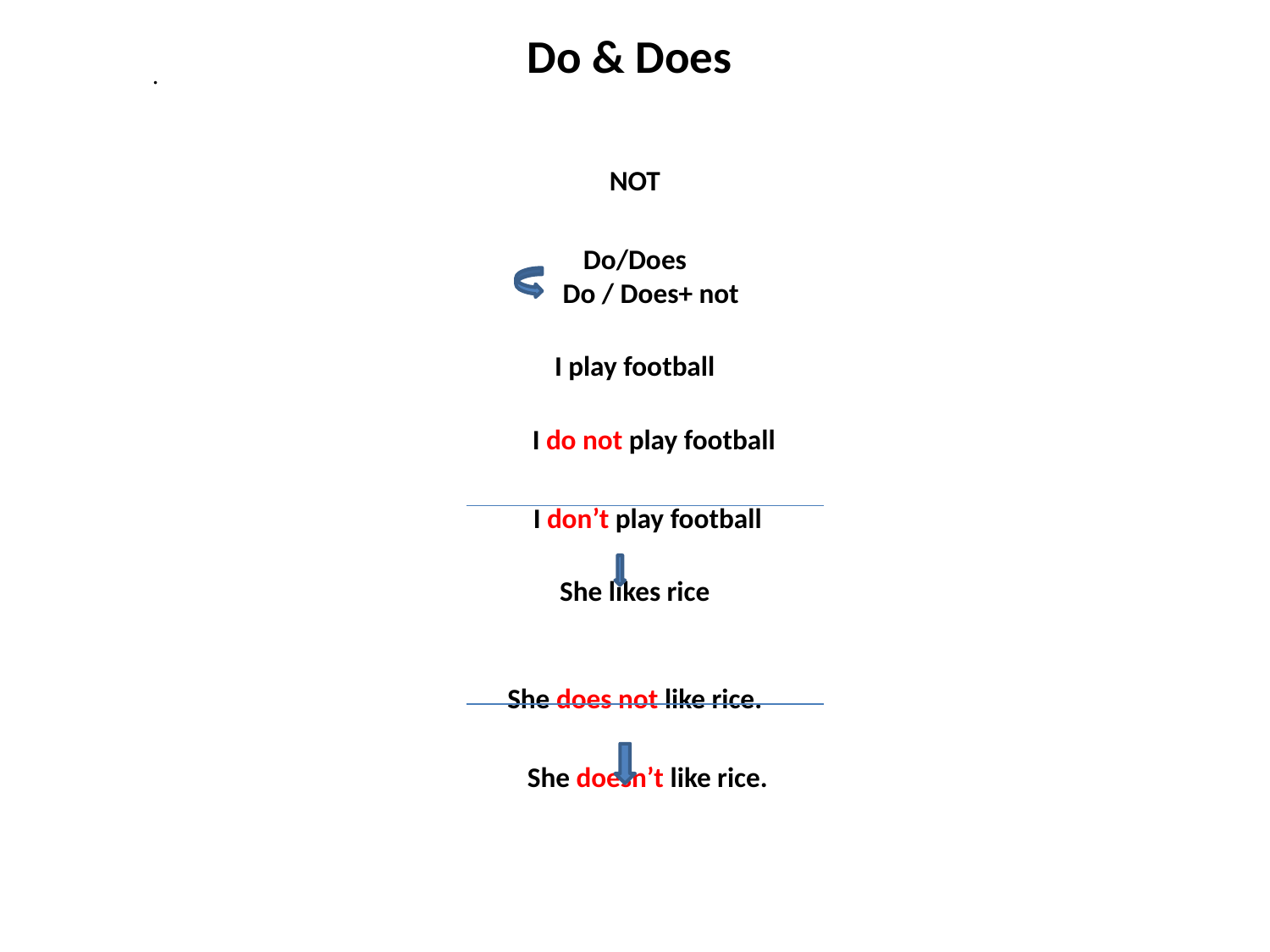

# Do & Does

NOT

Do/Does
Do / Does+ not
I play football
I do not play football

    I don’t play football
She likes rice
She does not like rice.

    She doesn’t like rice.